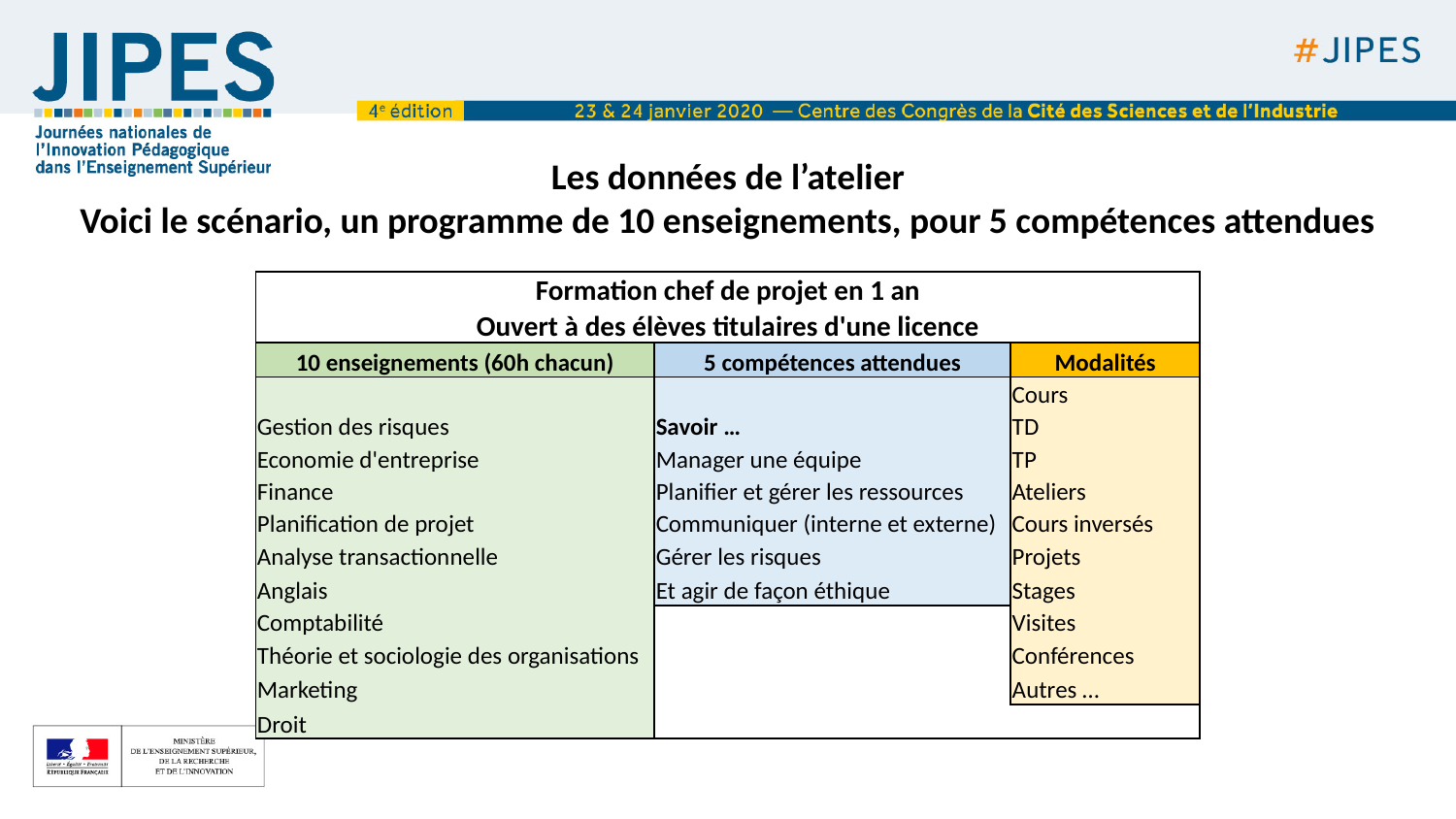

Les données de l’atelier
Voici le scénario, un programme de 10 enseignements, pour 5 compétences attendues

| Formation chef de projet en 1 an |  |  |
| --- | --- | --- |
| Ouvert à des élèves titulaires d'une licence |  |  |
| 10 enseignements (60h chacun) | 5 compétences attendues | Modalités |
|  |  | Cours |
| Gestion des risques | Savoir … | TD |
| Economie d'entreprise | Manager une équipe | TP |
| Finance | Planifier et gérer les ressources | Ateliers |
| Planification de projet | Communiquer (interne et externe) | Cours inversés |
| Analyse transactionnelle | Gérer les risques | Projets |
| Anglais | Et agir de façon éthique | Stages |
| Comptabilité |  | Visites |
| Théorie et sociologie des organisations |  | Conférences |
| Marketing |  | Autres … |
| Droit |  |  |